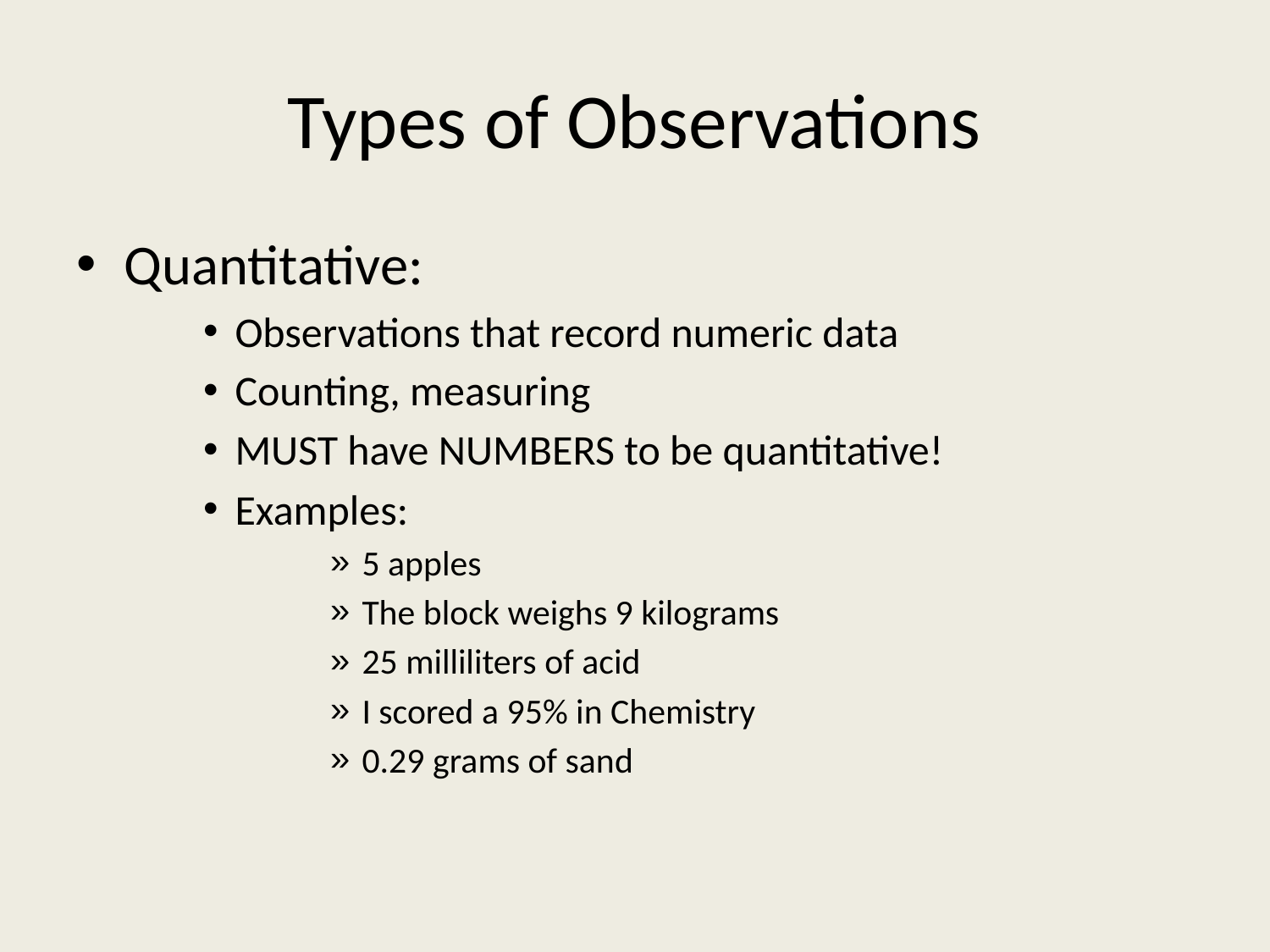

# Types of Observations
Quantitative:
Observations that record numeric data
Counting, measuring
MUST have NUMBERS to be quantitative!
Examples:
5 apples
The block weighs 9 kilograms
25 milliliters of acid
I scored a 95% in Chemistry
0.29 grams of sand